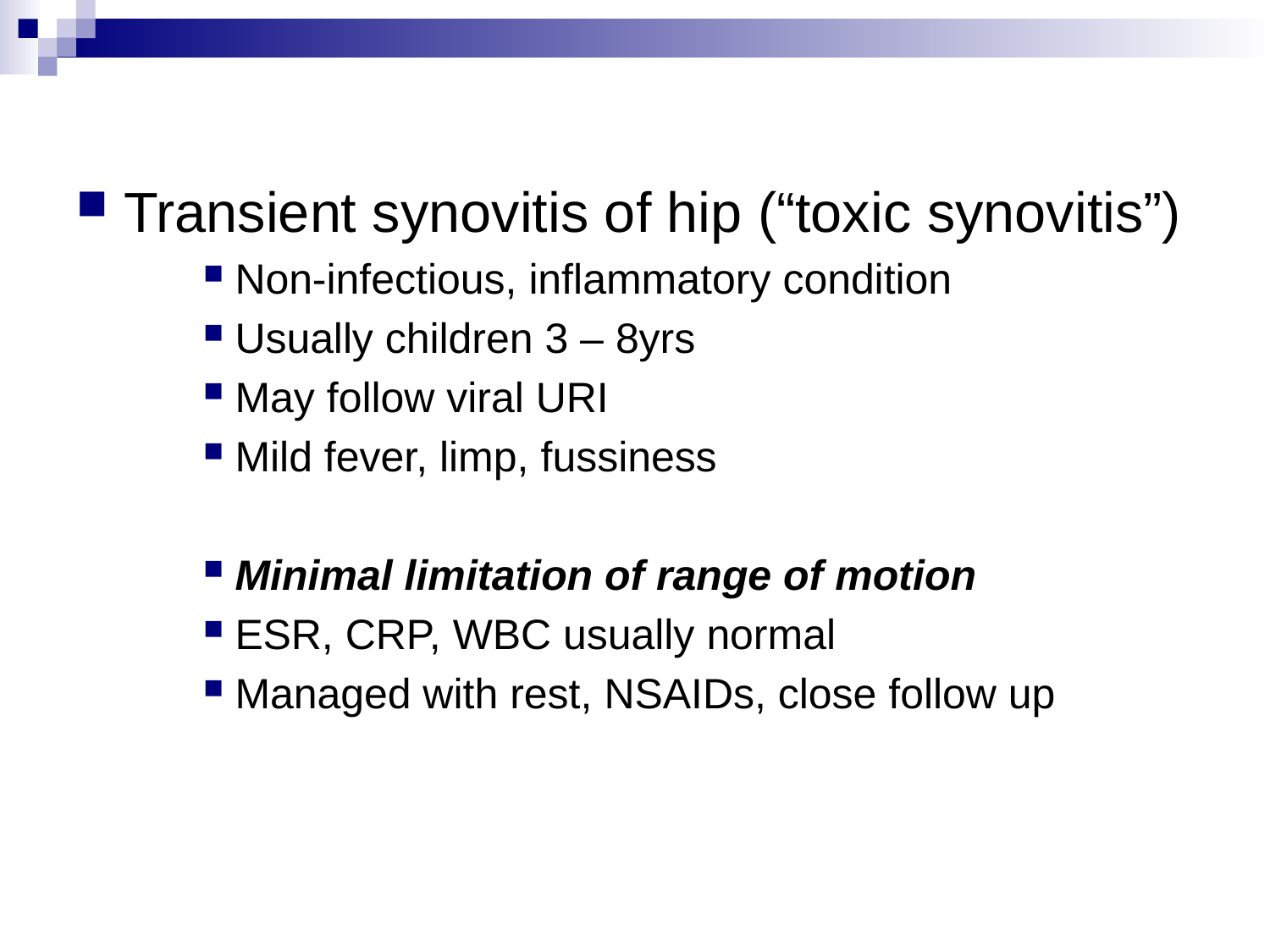

Transient synovitis of hip (“toxic synovitis”)
Non-infectious, inflammatory condition
Usually children 3 – 8yrs
May follow viral URI
Mild fever, limp, fussiness

Minimal limitation of range of motion
ESR, CRP, WBC usually normal
Managed with rest, NSAIDs, close follow up